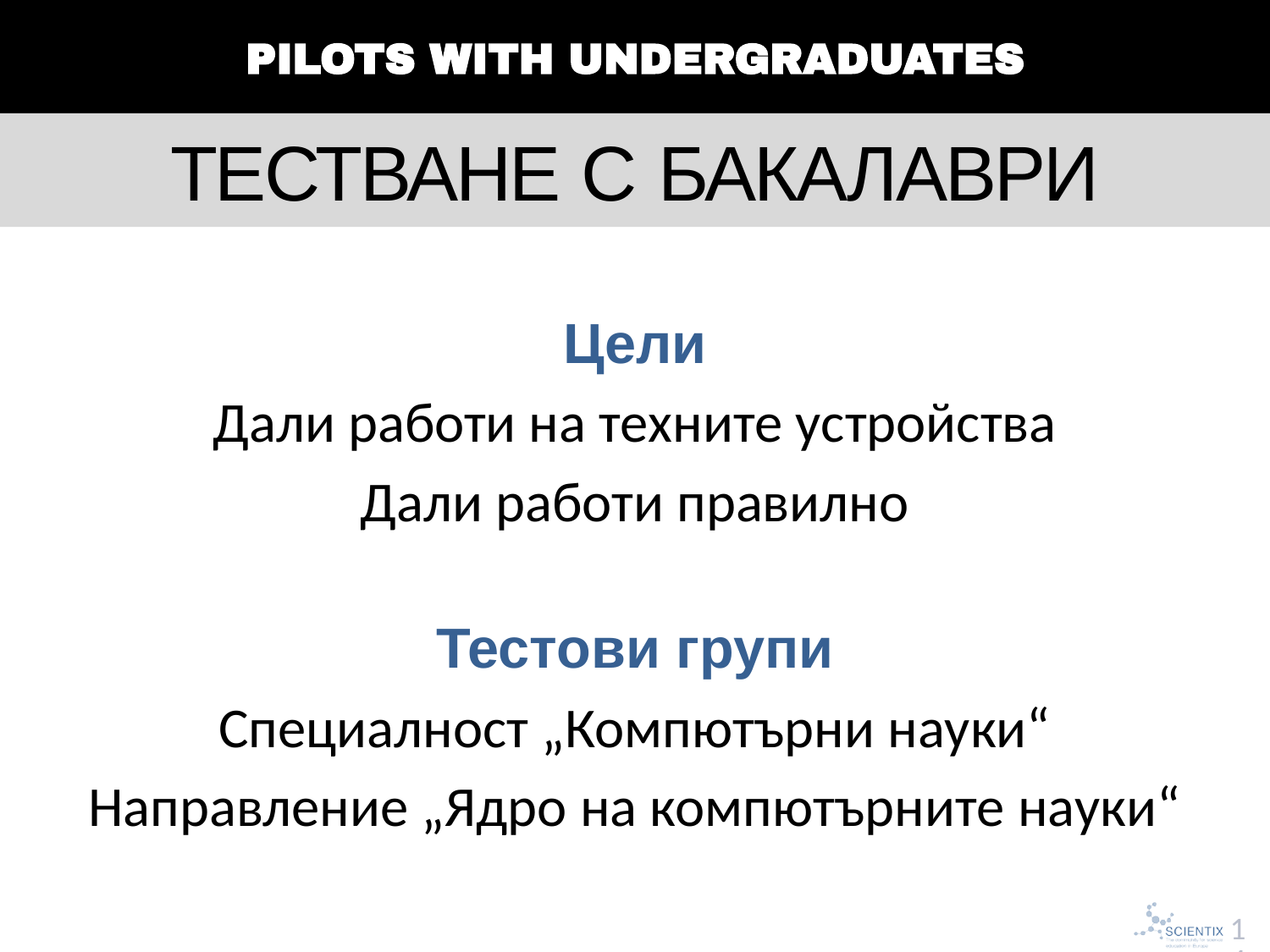

PILOTS WITH UNDERGRADUATES
# Тестване с бакалаври
Цели
Дали работи на техните устройства
Дали работи правилно
Тестови групи
Специалност „Компютърни науки“
Направление „Ядро на компютърните науки“

14